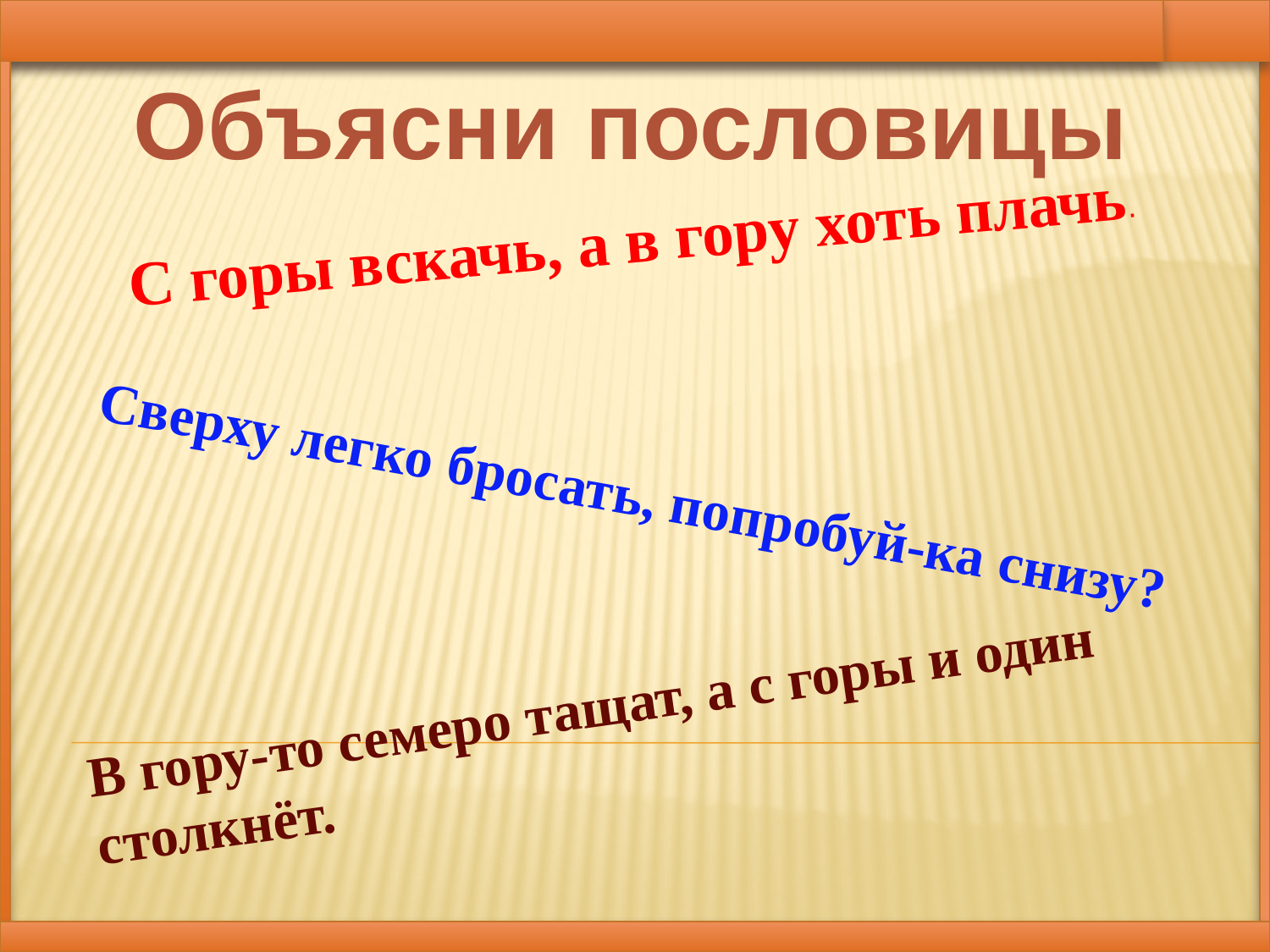

Объясни пословицы
С горы вскачь, а в гору хоть плачь.
Сверху легко бросать, попробуй-ка снизу?
В гору-то семеро тащат, а с горы и один столкнёт.